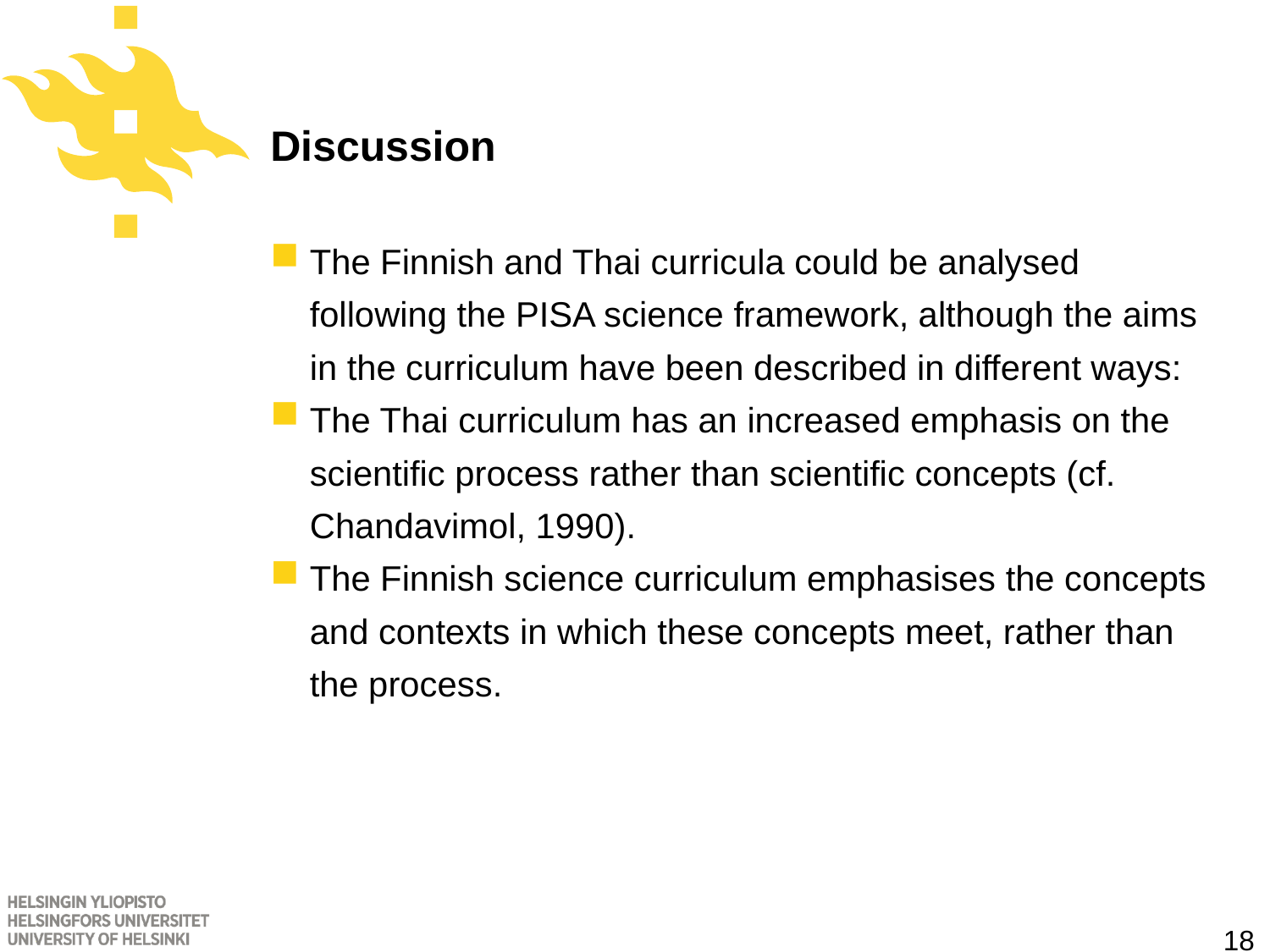

# Discussion
The Finnish and Thai curricula could be analysed following the PISA science framework, although the aims in the curriculum have been described in different ways:
The Thai curriculum has an increased emphasis on the scientific process rather than scientific concepts (cf. Chandavimol, 1990).
The Finnish science curriculum emphasises the concepts and contexts in which these concepts meet, rather than the process.
18